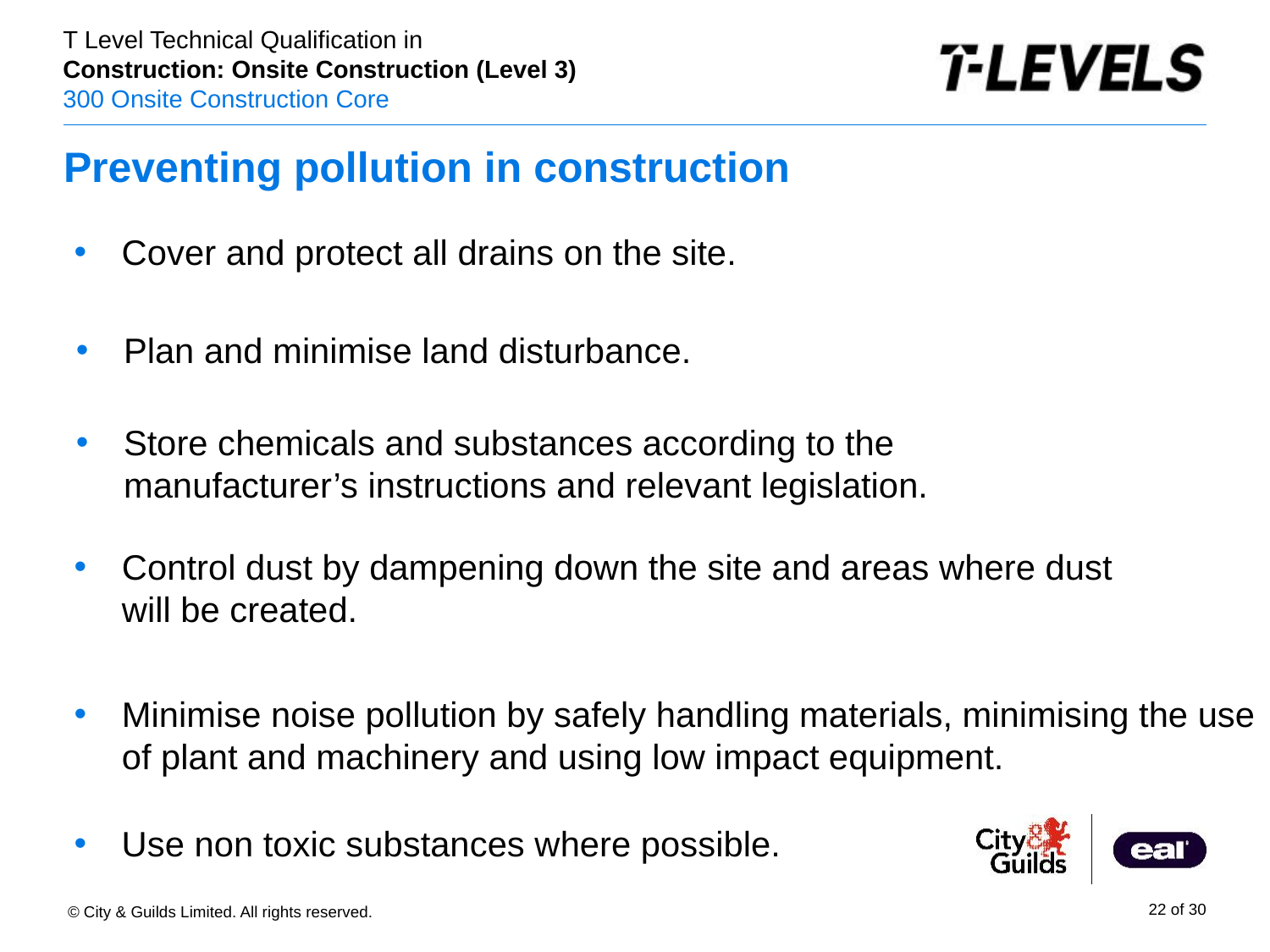

# Preventing pollution in construction
Cover and protect all drains on the site.
Plan and minimise land disturbance.
Store chemicals and substances according to the  manufacturer’s instructions and relevant legislation.
Control dust by dampening down the site and areas where dust will be created.
Minimise noise pollution by safely handling materials, minimising the use of plant and machinery and using low impact equipment.
Use non toxic substances where possible.